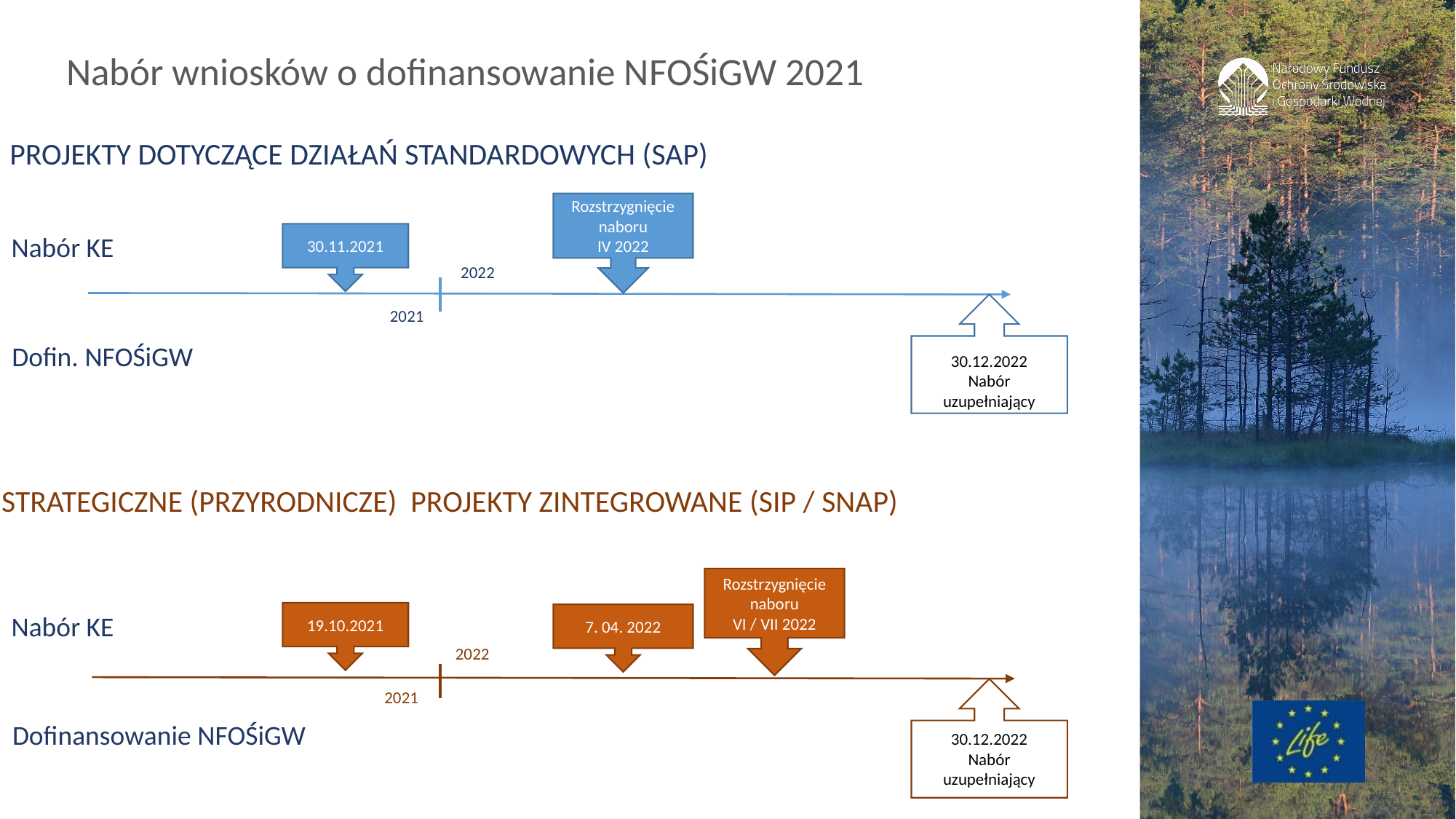

Nabór wniosków o dofinansowanie NFOŚiGW 2021
Projekty dotyczące działań standardowych (SAP)
Rozstrzygnięcie naboru
IV 2022
30.11.2021
Nabór KE
2022

2021
Dofin. NFOŚiGW
30.12.2022
Nabór uzupełniający
Strategiczne (przyrodnicze)  projekty zintegrowane (SIP / SNAP)
Rozstrzygnięcie naboru
VI / VII 2022
19.10.2021
Nabór KE
7. 04. 2022
2022

2021
Dofinansowanie NFOŚiGW
30.12.2022
Nabór uzupełniający